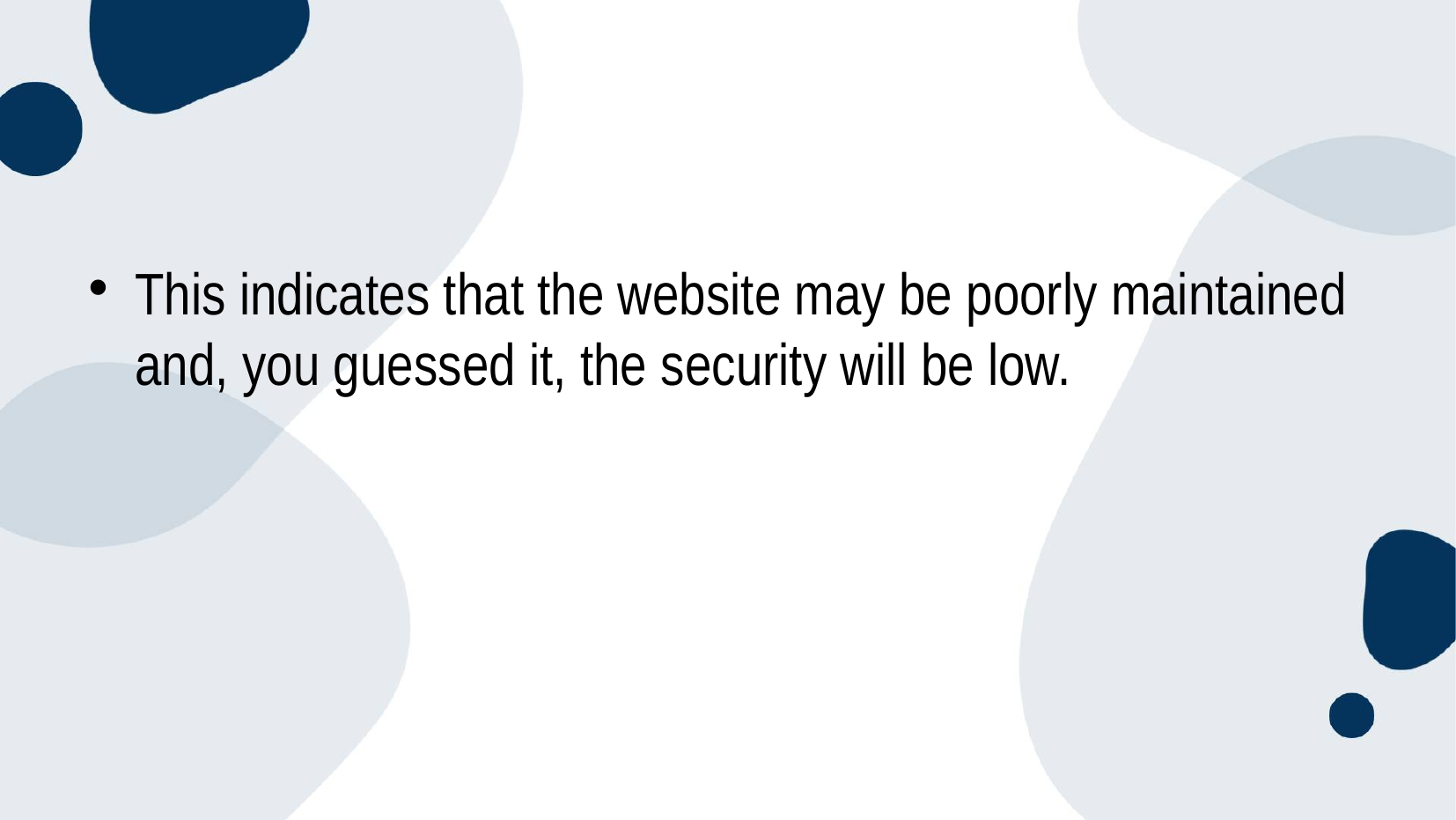

#
This indicates that the website may be poorly maintained and, you guessed it, the security will be low.